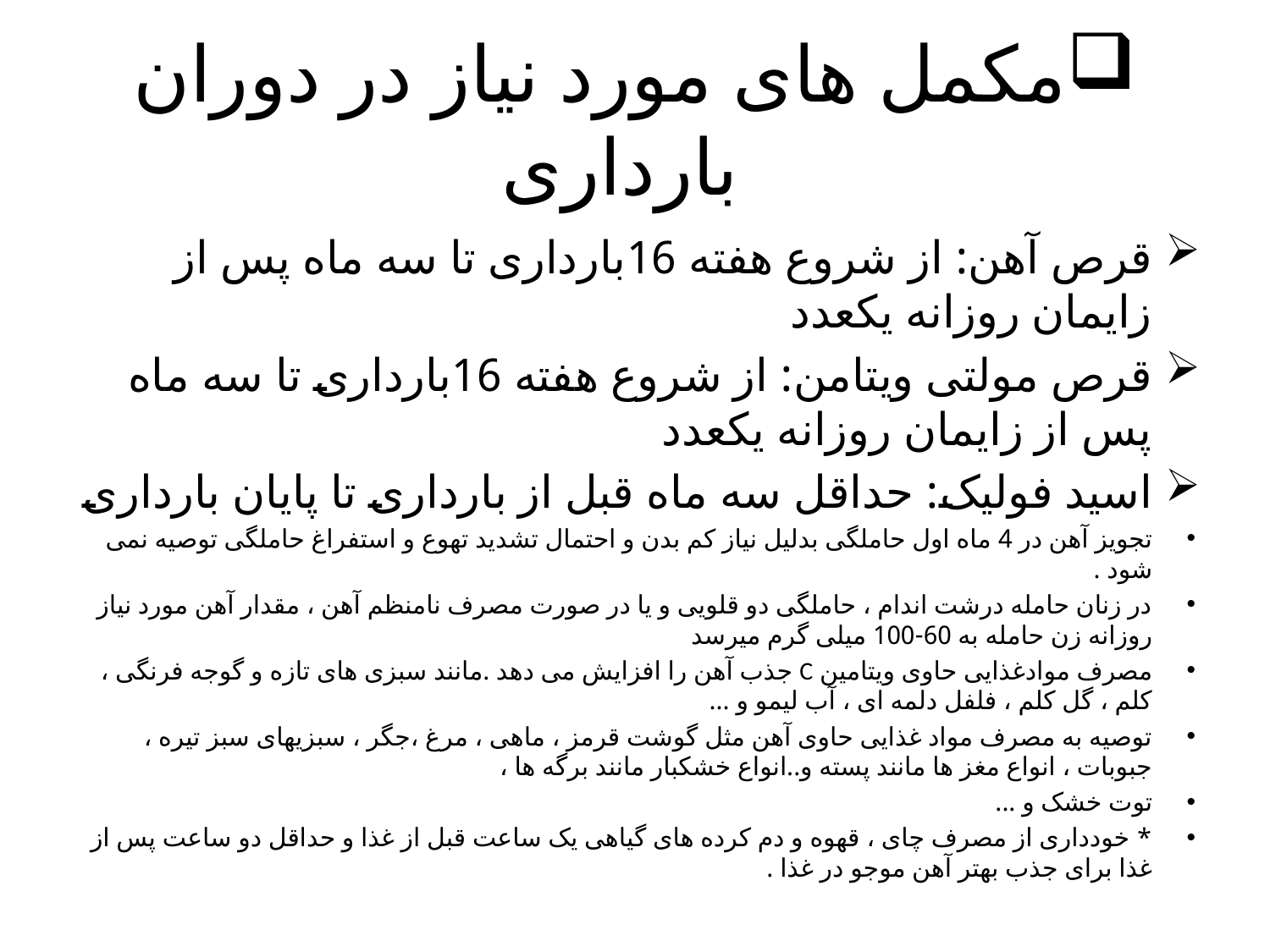

# مکمل های مورد نیاز در دوران بارداری
قرص آهن: از شروع هفته 16بارداری تا سه ماه پس از زایمان روزانه یکعدد
قرص مولتی ویتامن: از شروع هفته 16بارداری تا سه ماه پس از زایمان روزانه یکعدد
اسید فولیک: حداقل سه ماه قبل از بارداری تا پایان بارداری
تجویز آهن در 4 ماه اول حاملگی بدلیل نیاز کم بدن و احتمال تشدید تهوع و استفراغ حاملگی توصیه نمی شود .
در زنان حامله درشت اندام ، حاملگی دو قلویی و یا در صورت مصرف نامنظم آهن ، مقدار آهن مورد نیاز روزانه زن حامله به 60-100 میلی گرم میرسد
مصرف موادغذایی حاوی ویتامین C جذب آهن را افزایش می دهد .مانند سبزی های تازه و گوجه فرنگی ، کلم ، گل کلم ، فلفل دلمه ای ، آب لیمو و ...
توصیه به مصرف مواد غذایی حاوی آهن مثل گوشت قرمز ، ماهی ، مرغ ،جگر ، سبزیهای سبز تیره ، جبوبات ، انواع مغز ها مانند پسته و..انواع خشکبار مانند برگه ها ،
توت خشک و ...
* خودداری از مصرف چای ، قهوه و دم کرده های گیاهی یک ساعت قبل از غذا و حداقل دو ساعت پس از غذا برای جذب بهتر آهن موجو در غذا .